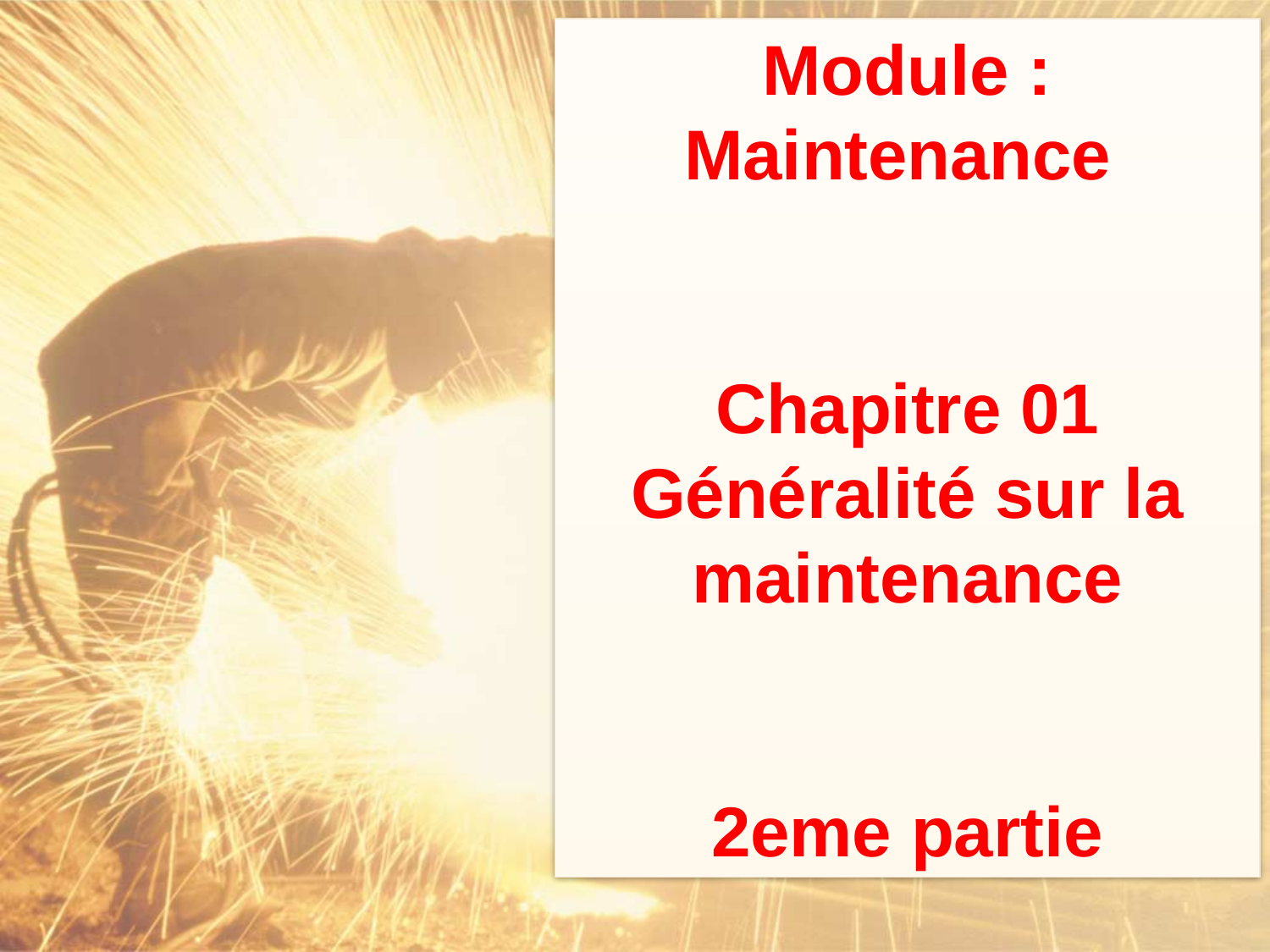

Module :
Maintenance

Chapitre 01
Généralité sur la maintenance

2eme partie